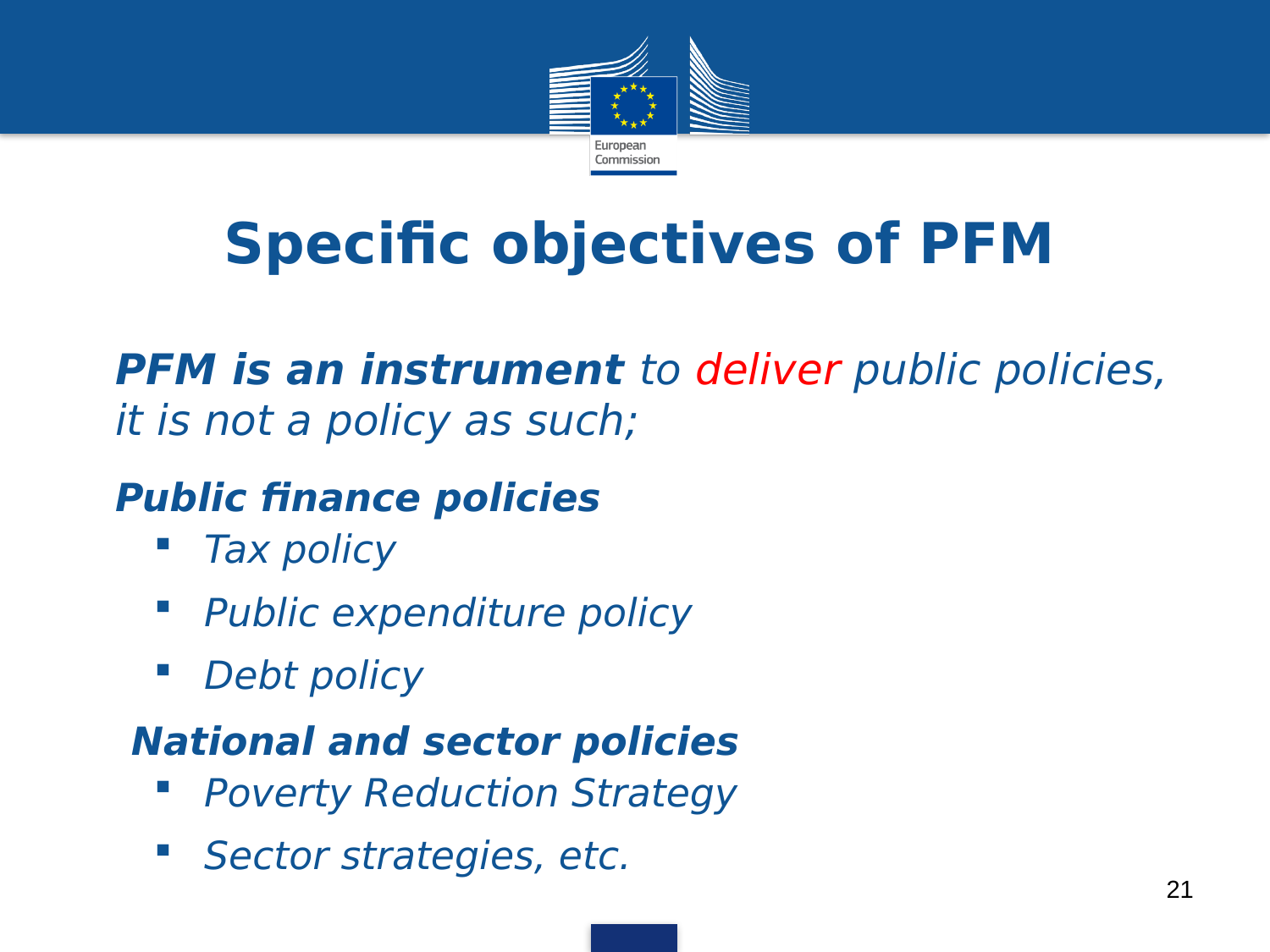

# Specific objectives of PFM
PFM is an instrument to deliver public policies, it is not a policy as such;
Public finance policies
Tax policy
Public expenditure policy
Debt policy
National and sector policies
Poverty Reduction Strategy
Sector strategies, etc.
21